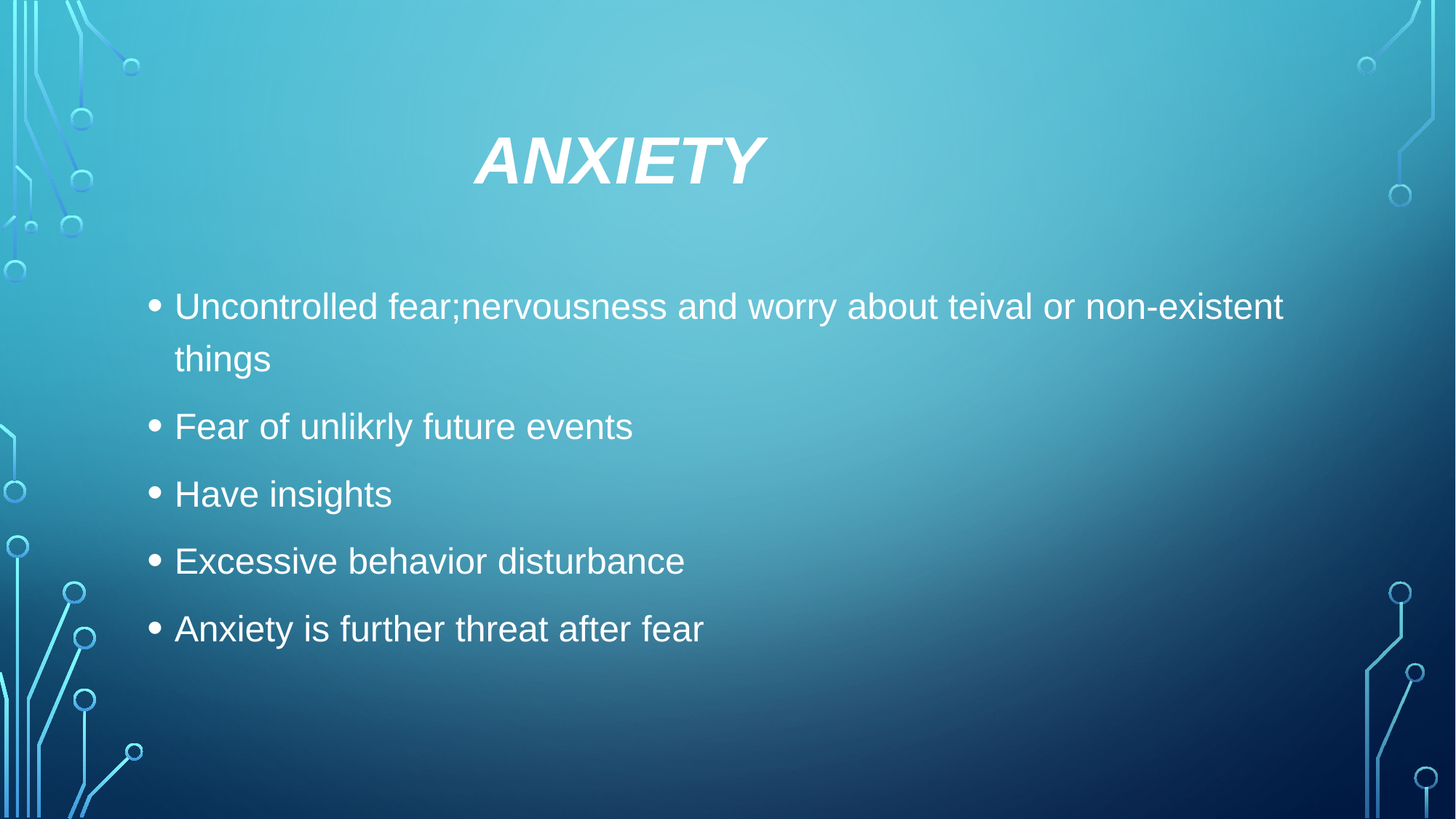

# Anxiety
Uncontrolled fear;nervousness and worry about teival or non-existent things
Fear of unlikrly future events
Have insights
Excessive behavior disturbance
Anxiety is further threat after fear